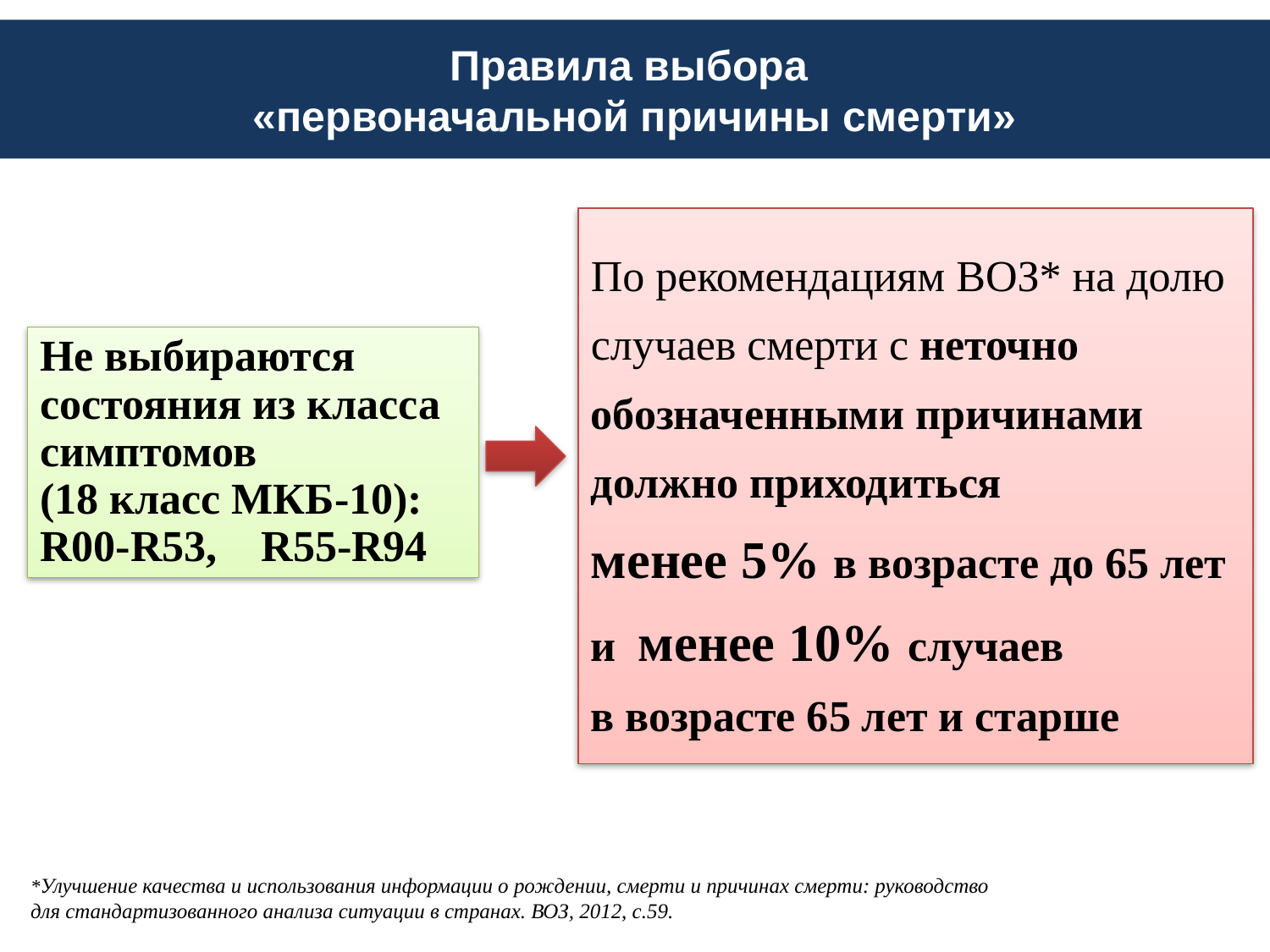

Правила выбора
«первоначальной причины смерти»
По рекомендациям ВОЗ* на долю случаев смерти с неточно обозначенными причинами должно приходиться
менее 5% в возрасте до 65 лет
и  менее 10% случаев
в возрасте 65 лет и старше
Не выбираются состояния из класса симптомов
(18 класс МКБ-10): R00-R53,    R55-R94

*Улучшение качества и использования информации о рождении, смерти и причинах смерти: руководство
для стандартизованного анализа ситуации в странах. ВОЗ, 2012, с.59.